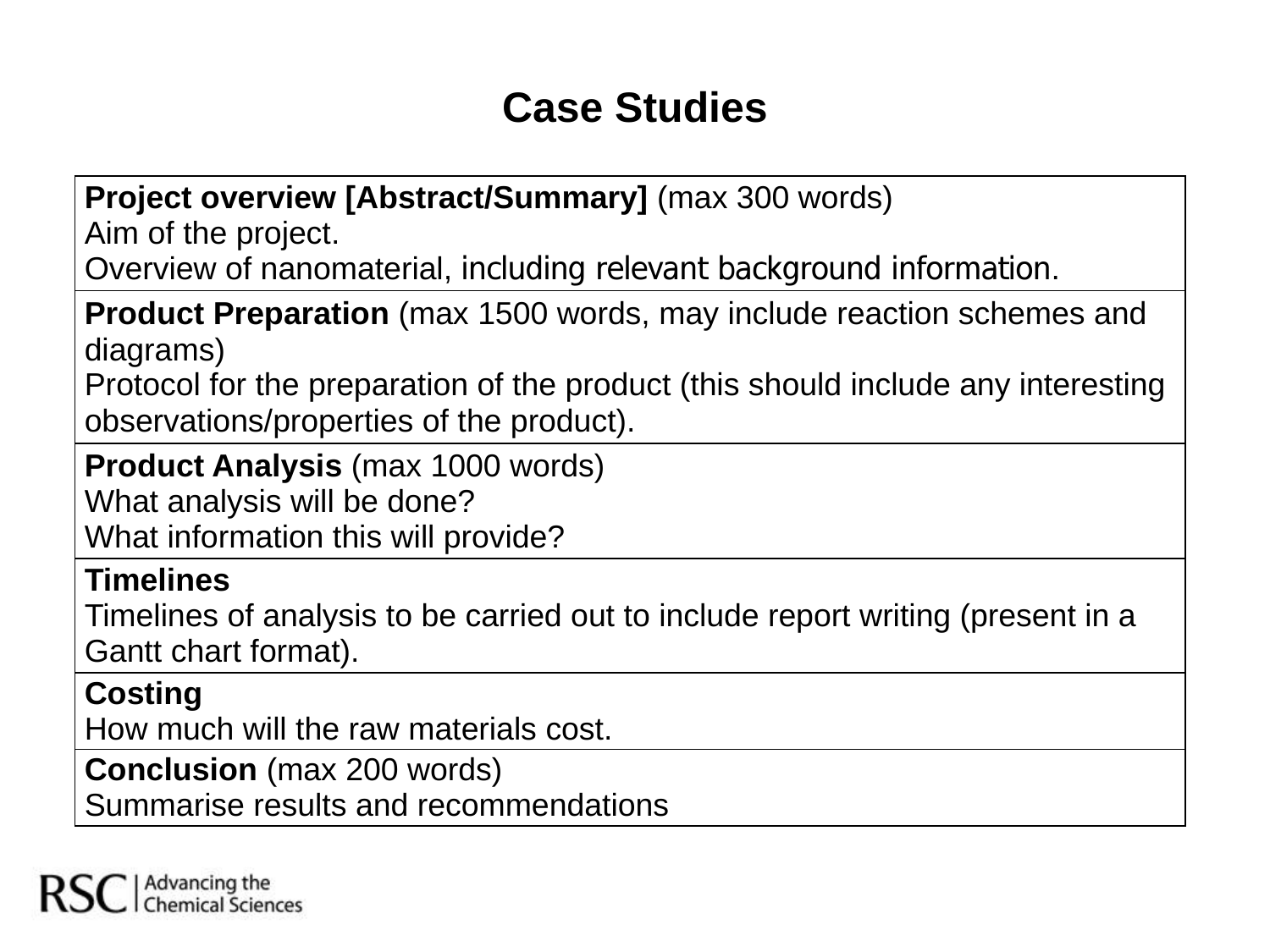

# Case Studies
| Project overview [Abstract/Summary] (max 300 words) Aim of the project. Overview of nanomaterial, including relevant background information. |
| --- |
| Product Preparation (max 1500 words, may include reaction schemes and diagrams) Protocol for the preparation of the product (this should include any interesting observations/properties of the product). |
| Product Analysis (max 1000 words) What analysis will be done? What information this will provide? |
| Timelines Timelines of analysis to be carried out to include report writing (present in a Gantt chart format). |
| Costing How much will the raw materials cost. |
| Conclusion (max 200 words) Summarise results and recommendations |